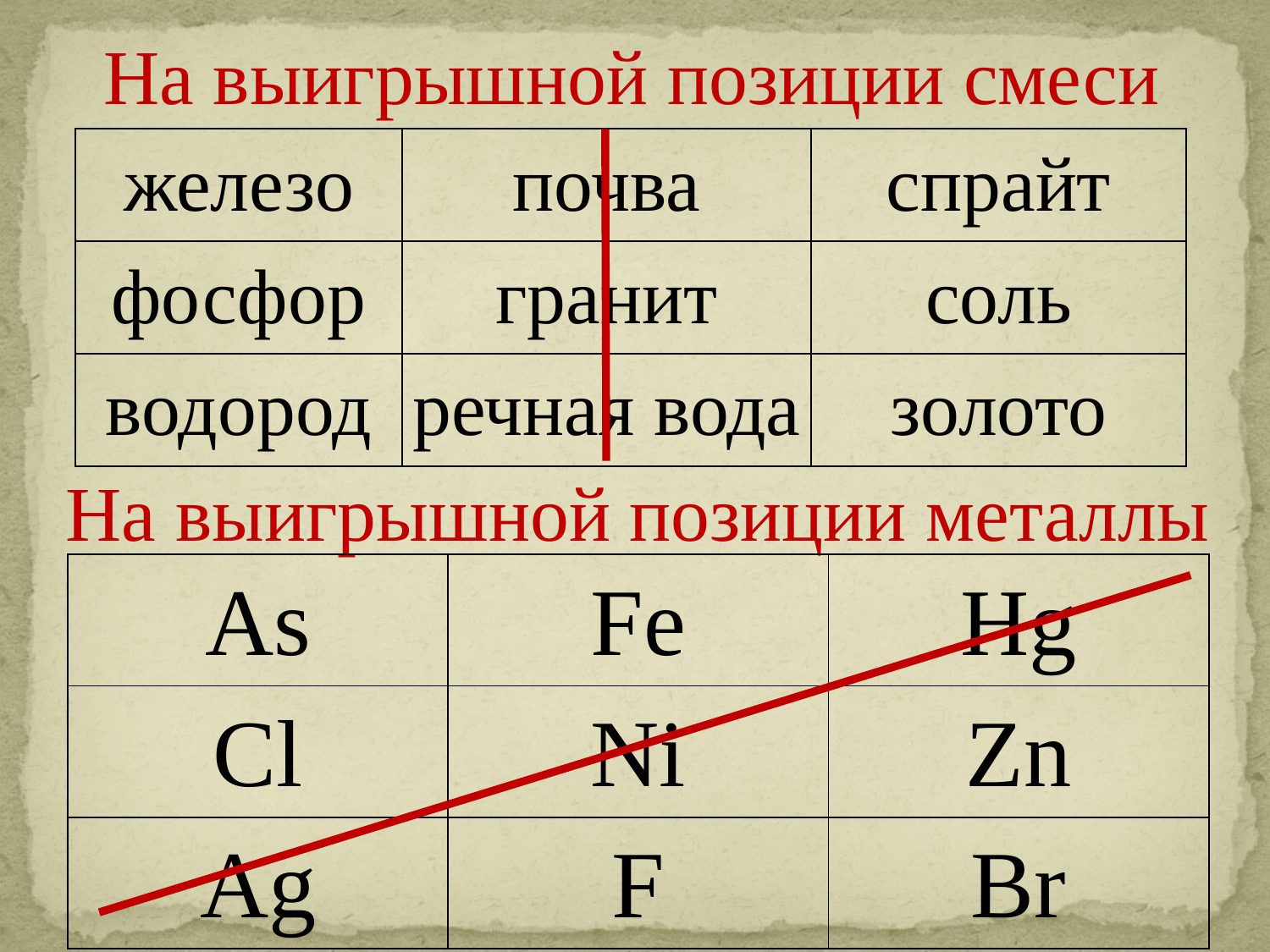

На выигрышной позиции смеси
| железо | почва | спрайт |
| --- | --- | --- |
| фосфор | гранит | соль |
| водород | речная вода | золото |
На выигрышной позиции металлы
| As | Fe | Hg |
| --- | --- | --- |
| Cl | Ni | Zn |
| Ag | F | Br |